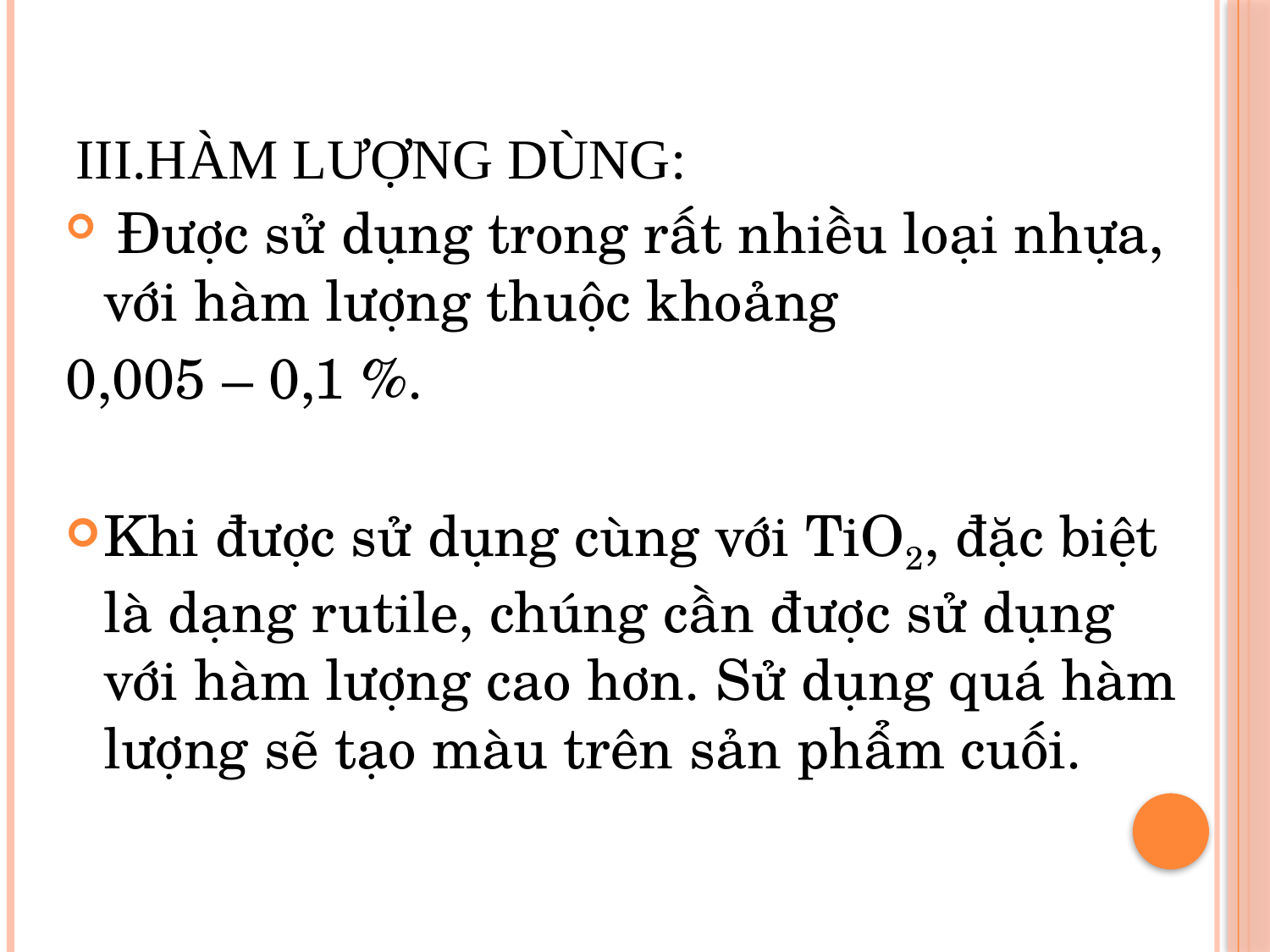

# III.HÀM LƯỢNG DÙNG:
 Được sử dụng trong rất nhiều loại nhựa, với hàm lượng thuộc khoảng
0,005 – 0,1 %.

Khi được sử dụng cùng với TiO2, đặc biệt là dạng rutile, chúng cần được sử dụng với hàm lượng cao hơn. Sử dụng quá hàm lượng sẽ tạo màu trên sản phẩm cuối.